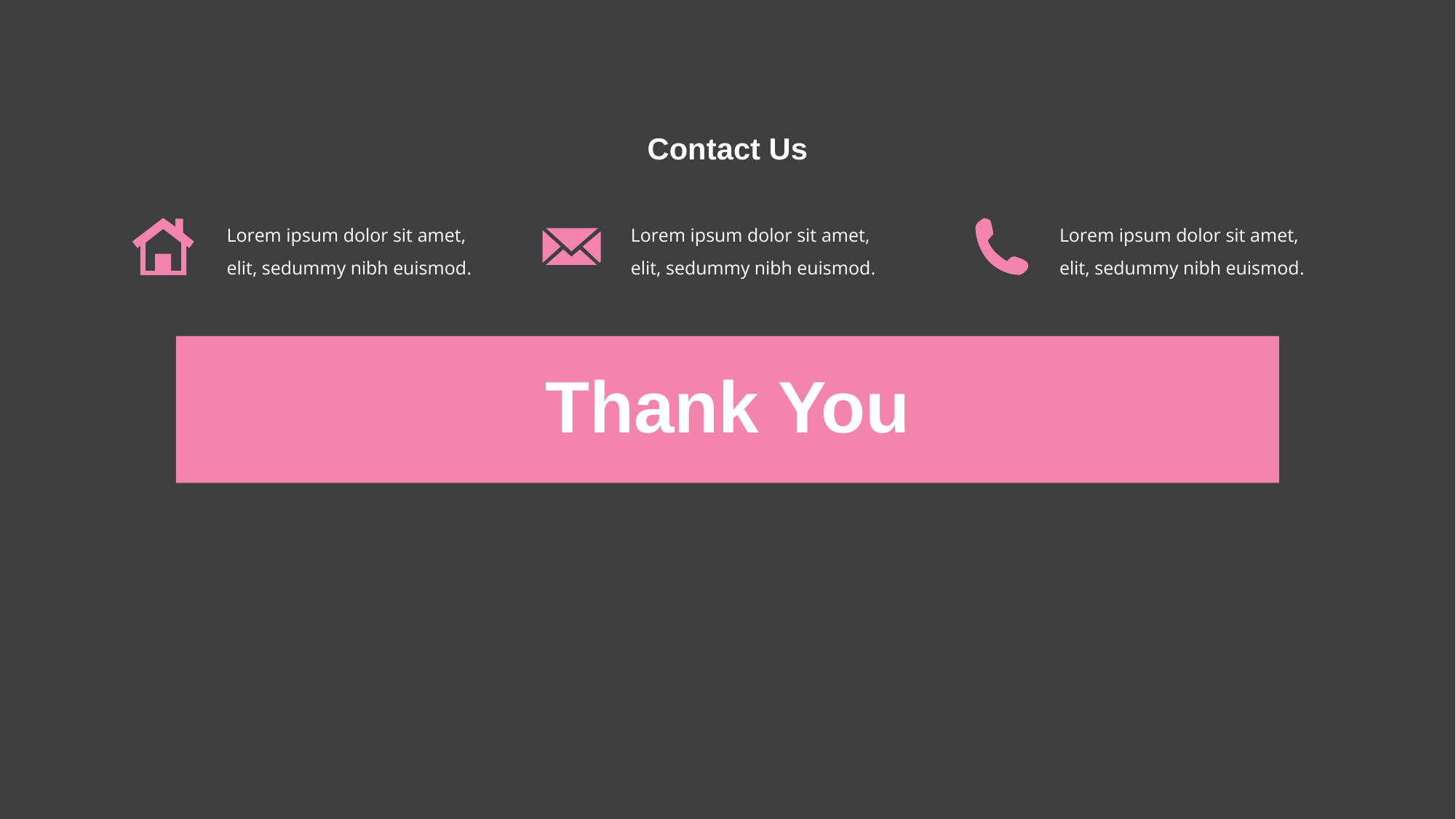

Contact Us
Lorem ipsum dolor sit amet, elit, sedummy nibh euismod.
Lorem ipsum dolor sit amet, elit, sedummy nibh euismod.
Lorem ipsum dolor sit amet, elit, sedummy nibh euismod.

# Thank You